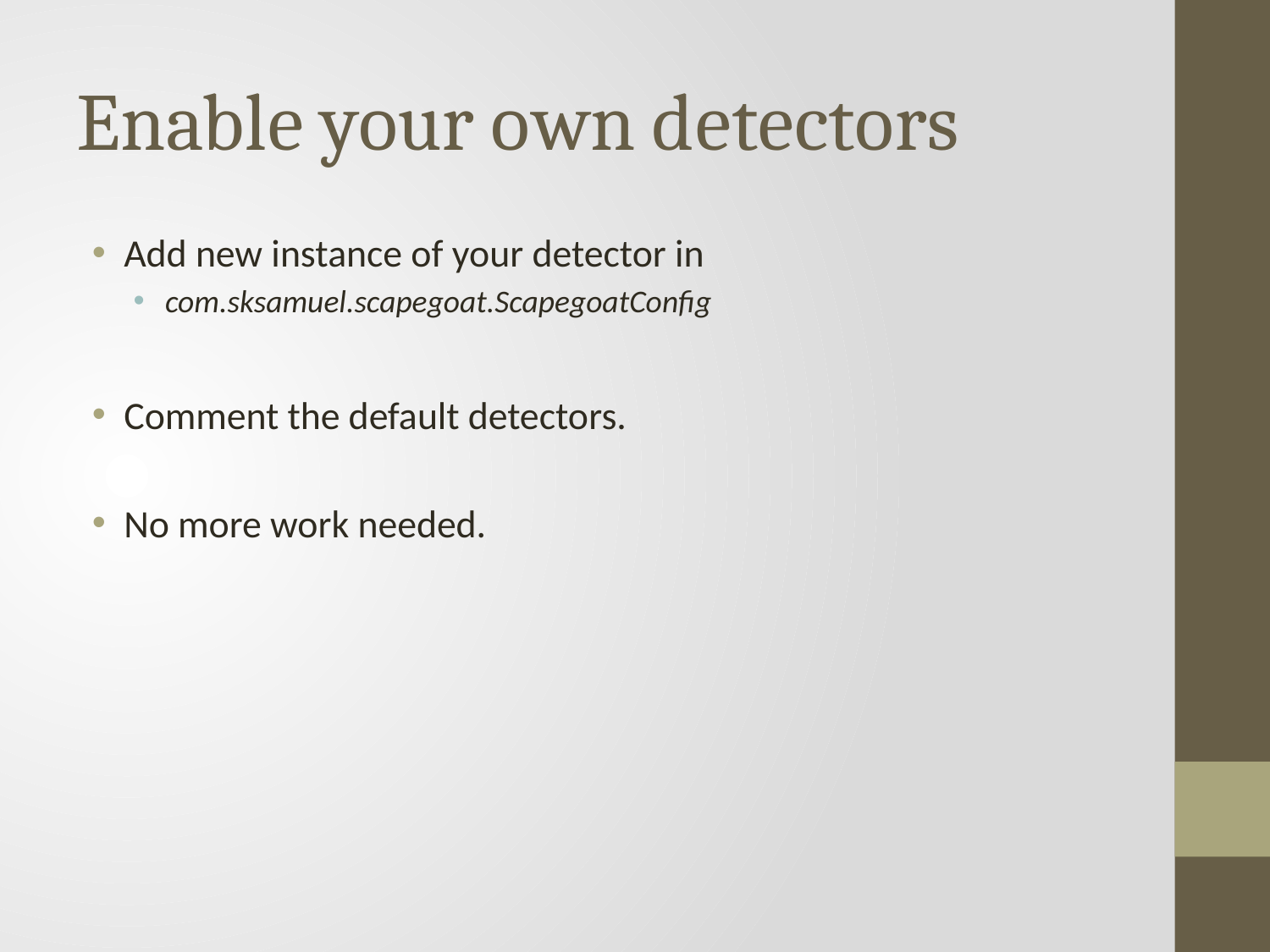

# Enable your own detectors
Add new instance of your detector in
com.sksamuel.scapegoat.ScapegoatConfig

Comment the default detectors.

No more work needed.